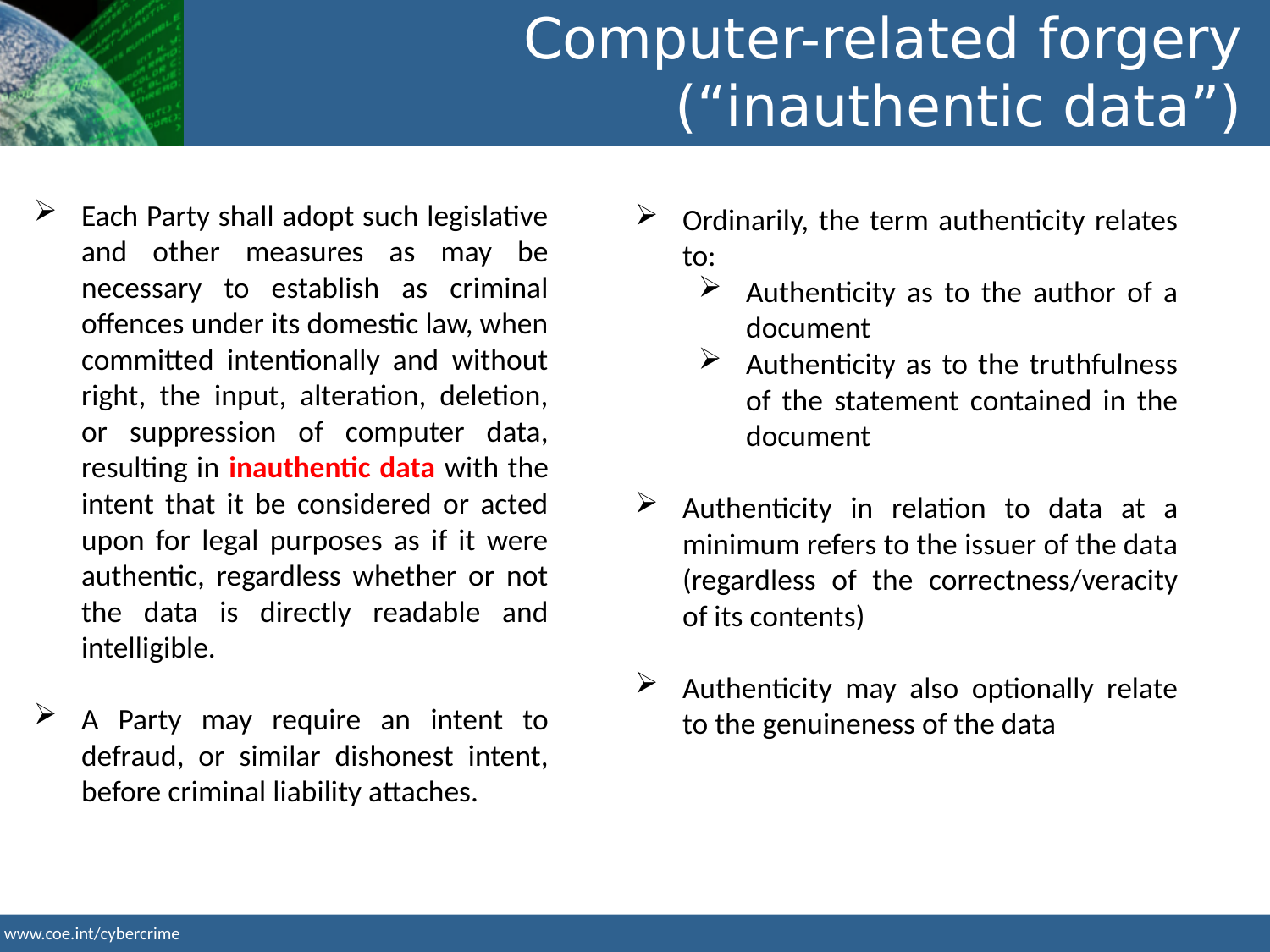

Computer-related forgery (“inauthentic data”)
Each Party shall adopt such legislative and other measures as may be necessary to establish as criminal offences under its domestic law, when committed intentionally and without right, the input, alteration, deletion, or suppression of computer data, resulting in inauthentic data with the intent that it be considered or acted upon for legal purposes as if it were authentic, regardless whether or not the data is directly readable and intelligible.

A Party may require an intent to defraud, or similar dishonest intent, before criminal liability attaches.
Ordinarily, the term authenticity relates to:
Authenticity as to the author of a document
Authenticity as to the truthfulness of the statement contained in the document

Authenticity in relation to data at a minimum refers to the issuer of the data (regardless of the correctness/veracity of its contents)

Authenticity may also optionally relate to the genuineness of the data